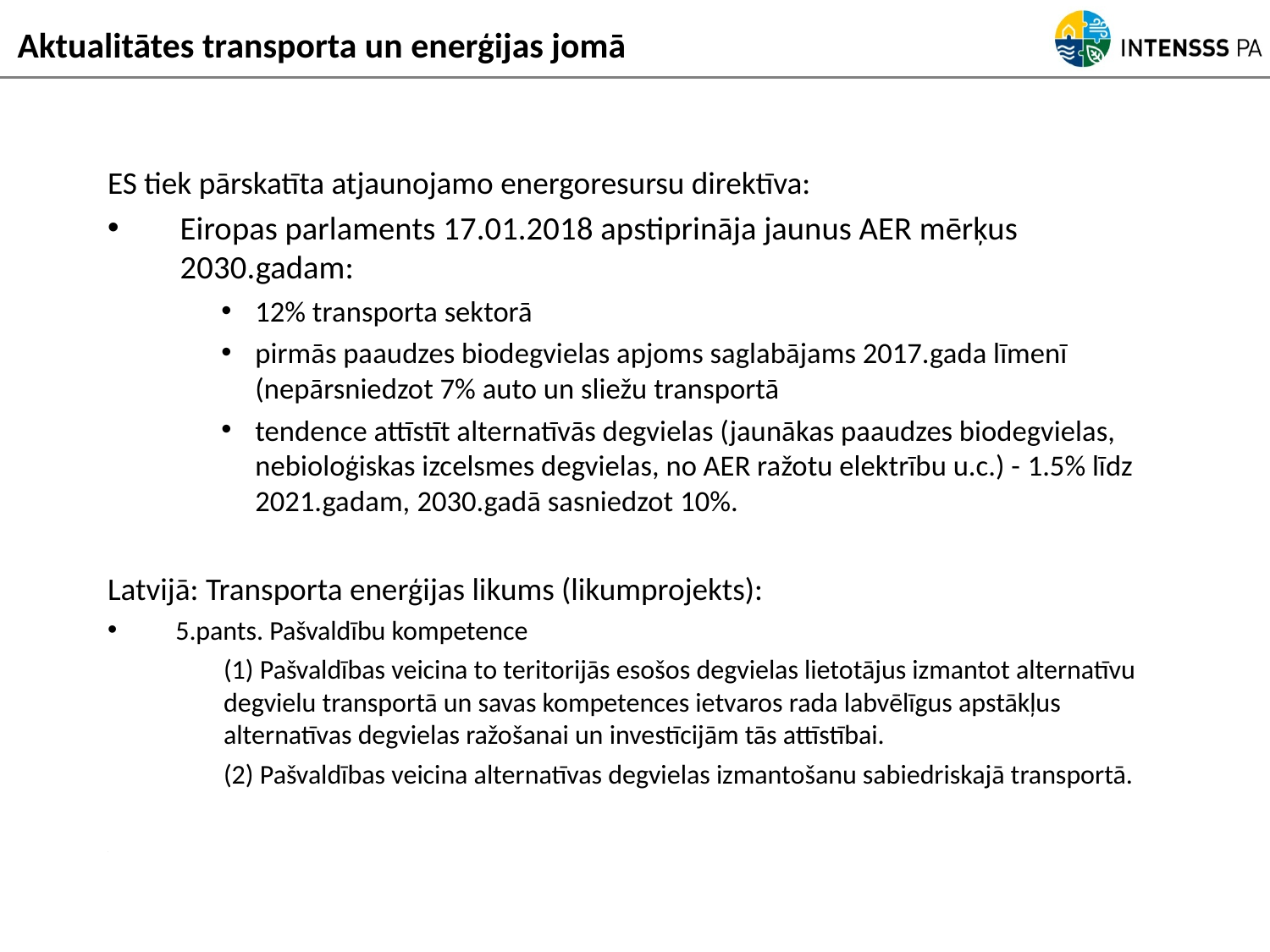

Aktualitātes transporta un enerģijas jomā
ES tiek pārskatīta atjaunojamo energoresursu direktīva:
Eiropas parlaments 17.01.2018 apstiprināja jaunus AER mērķus 2030.gadam:
12% transporta sektorā
pirmās paaudzes biodegvielas apjoms saglabājams 2017.gada līmenī (nepārsniedzot 7% auto un sliežu transportā
tendence attīstīt alternatīvās degvielas (jaunākas paaudzes biodegvielas, nebioloģiskas izcelsmes degvielas, no AER ražotu elektrību u.c.) - 1.5% līdz 2021.gadam, 2030.gadā sasniedzot 10%.

Latvijā: Transporta enerģijas likums (likumprojekts):
5.pants. Pašvaldību kompetence
(1) Pašvaldības veicina to teritorijās esošos degvielas lietotājus izmantot alternatīvu degvielu transportā un savas kompetences ietvaros rada labvēlīgus apstākļus alternatīvas degvielas ražošanai un investīcijām tās attīstībai.
(2) Pašvaldības veicina alternatīvas degvielas izmantošanu sabiedriskajā transportā.